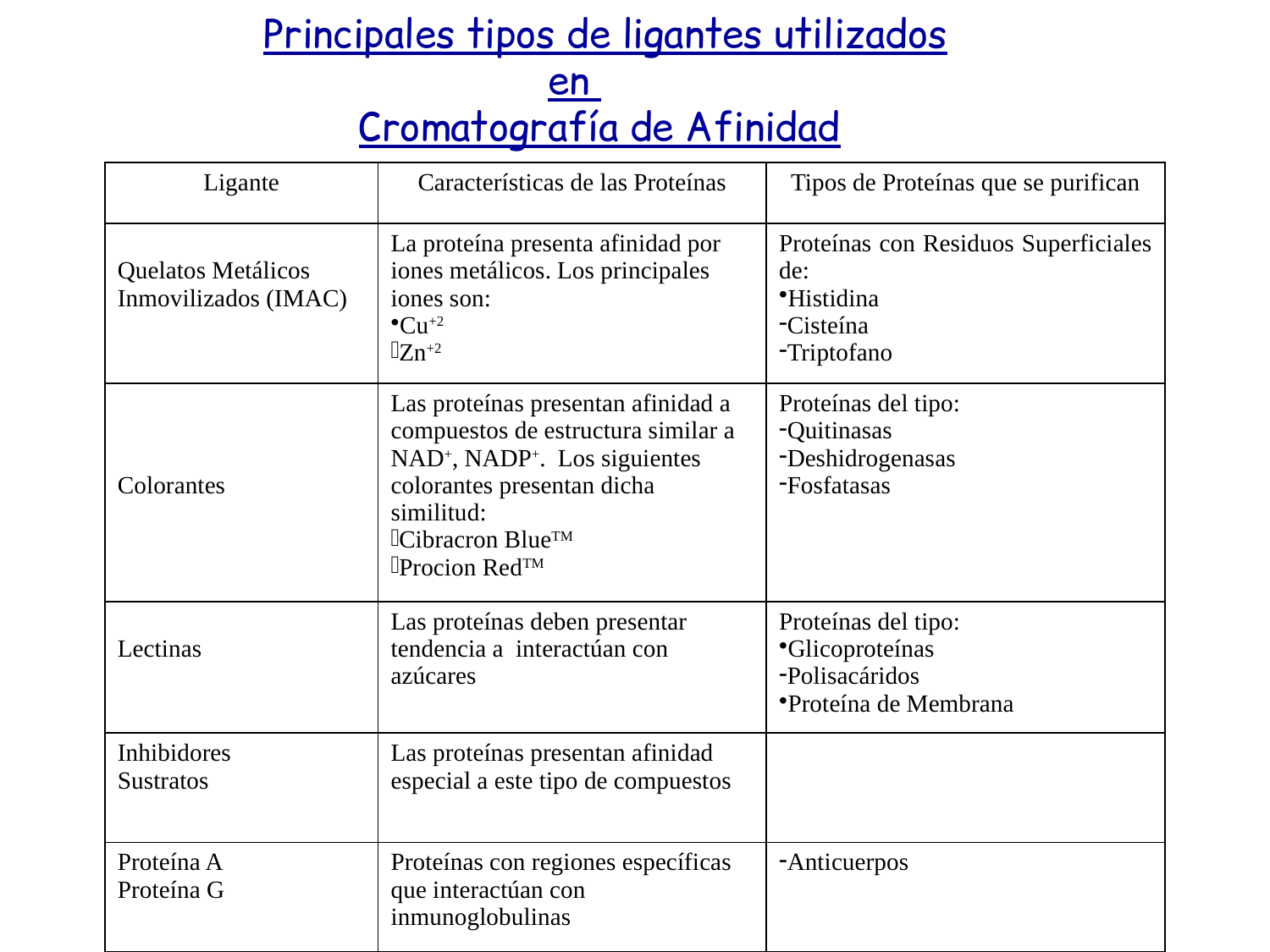

Principales tipos de ligantes utilizados en
Cromatografía de Afinidad
| Ligante | Características de las Proteínas | Tipos de Proteínas que se purifican |
| --- | --- | --- |
| Quelatos Metálicos Inmovilizados (IMAC) | La proteína presenta afinidad por iones metálicos. Los principales iones son: Cu+2 Zn+2 | Proteínas con Residuos Superficiales de: Histidina Cisteína Triptofano |
| Colorantes | Las proteínas presentan afinidad a compuestos de estructura similar a NAD+, NADP+. Los siguientes colorantes presentan dicha similitud: Cibracron BlueTM Procion RedTM | Proteínas del tipo: Quitinasas Deshidrogenasas Fosfatasas |
| Lectinas | Las proteínas deben presentar tendencia a interactúan con azúcares | Proteínas del tipo: Glicoproteínas Polisacáridos Proteína de Membrana |
| Inhibidores Sustratos | Las proteínas presentan afinidad especial a este tipo de compuestos |  |
| Proteína A Proteína G | Proteínas con regiones específicas que interactúan con inmunoglobulinas | Anticuerpos |